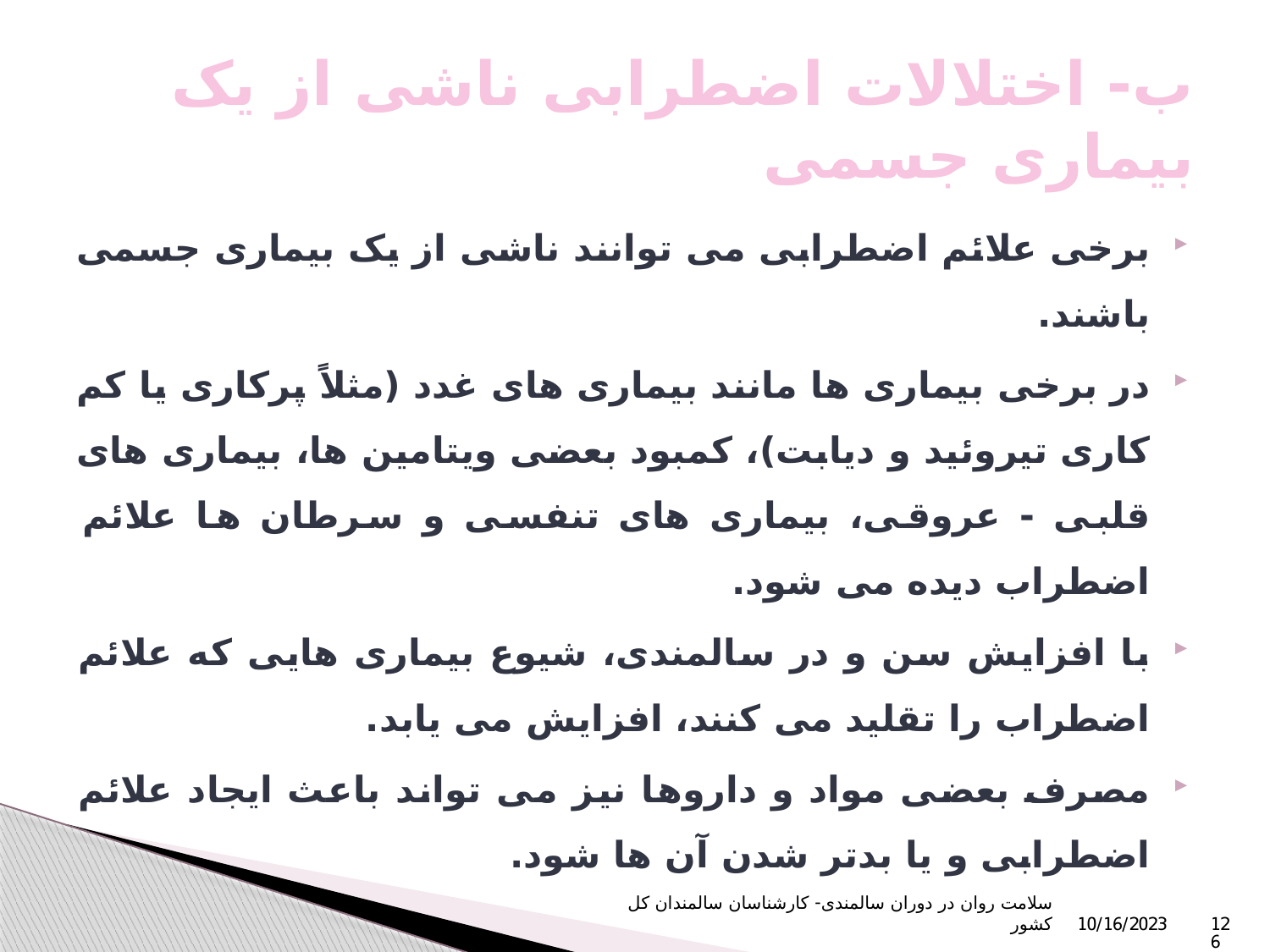

# ب- اختلالات اضطرابی ناشی از یک بیماری جسمی
برخی علائم اضطرابی می توانند ناشی از یک بیماری جسمی باشند.
در برخی بیماری ها مانند بیماری های غدد (مثلاً پرکاری یا کم کاری تیروئید و دیابت)، کمبود بعضی ویتامین ها، بیماری های قلبی - عروقی، بیماری های تنفسی و سرطان ها علائم اضطراب دیده می شود.
با افزایش سن و در سالمندی، شیوع بیماری هایی که علائم اضطراب را تقلید می کنند، افزایش می یابد.
مصرف بعضی مواد و داروها نیز می تواند باعث ایجاد علائم اضطرابی و یا بدتر شدن آن ها شود.
سلامت روان در دوران سالمندی- کارشناسان سالمندان کل کشور
10/16/2023
126